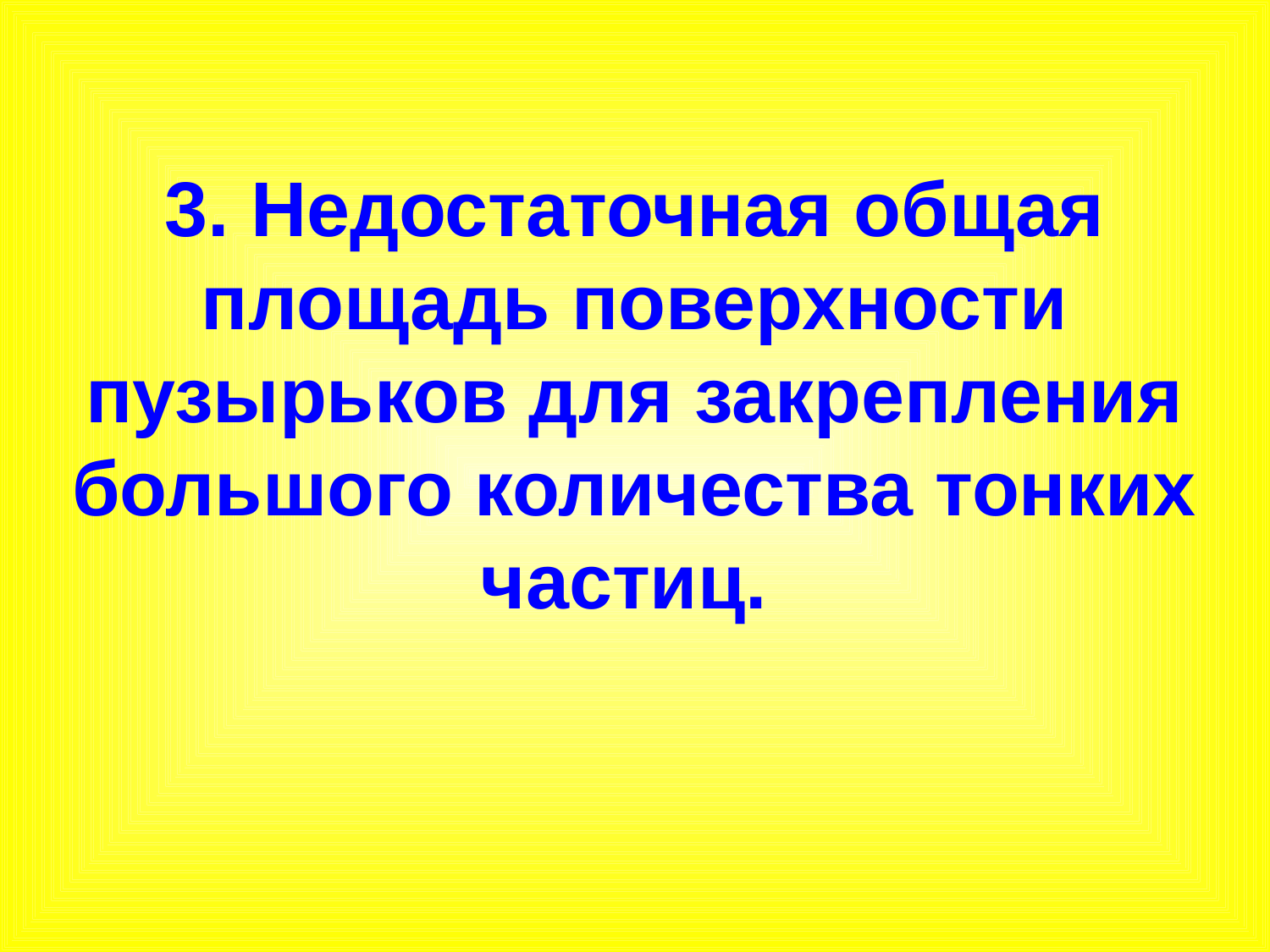

# 3. Недостаточная общая площадь поверхности пузырьков для закрепления большого количества тонких частиц.